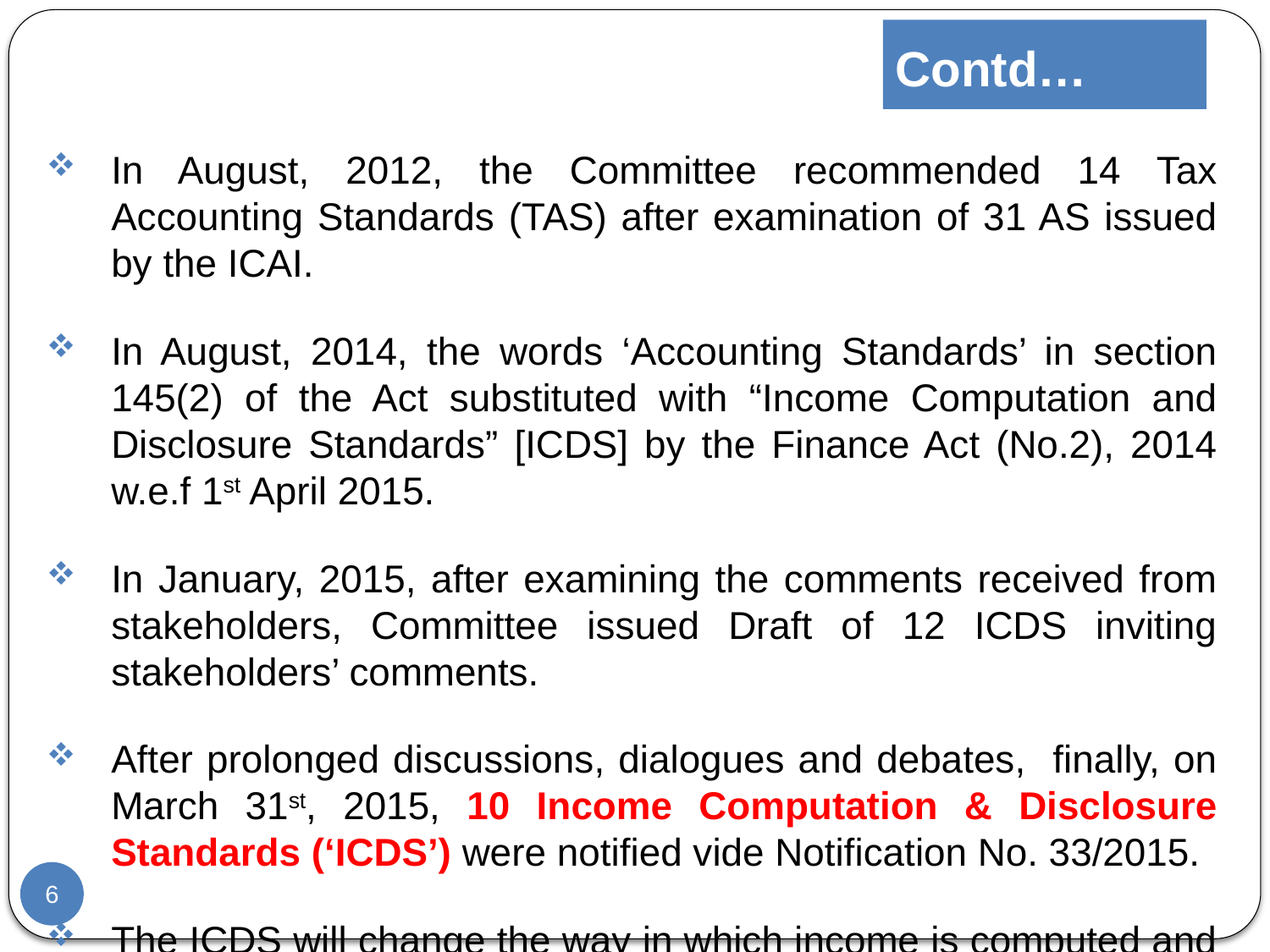

# Contd…
In August, 2012, the Committee recommended 14 Tax Accounting Standards (TAS) after examination of 31 AS issued by the ICAI.

In August, 2014, the words ‘Accounting Standards’ in section 145(2) of the Act substituted with “Income Computation and Disclosure Standards” [ICDS] by the Finance Act (No.2), 2014 w.e.f 1st April 2015.

In January, 2015, after examining the comments received from stakeholders, Committee issued Draft of 12 ICDS inviting stakeholders’ comments.

After prolonged discussions, dialogues and debates,  finally, on March 31st, 2015, 10 Income Computation & Disclosure Standards (‘ICDS’) were notified vide Notification No. 33/2015.

The ICDS will change the way in which income is computed and will have material impact on the assessee.
6